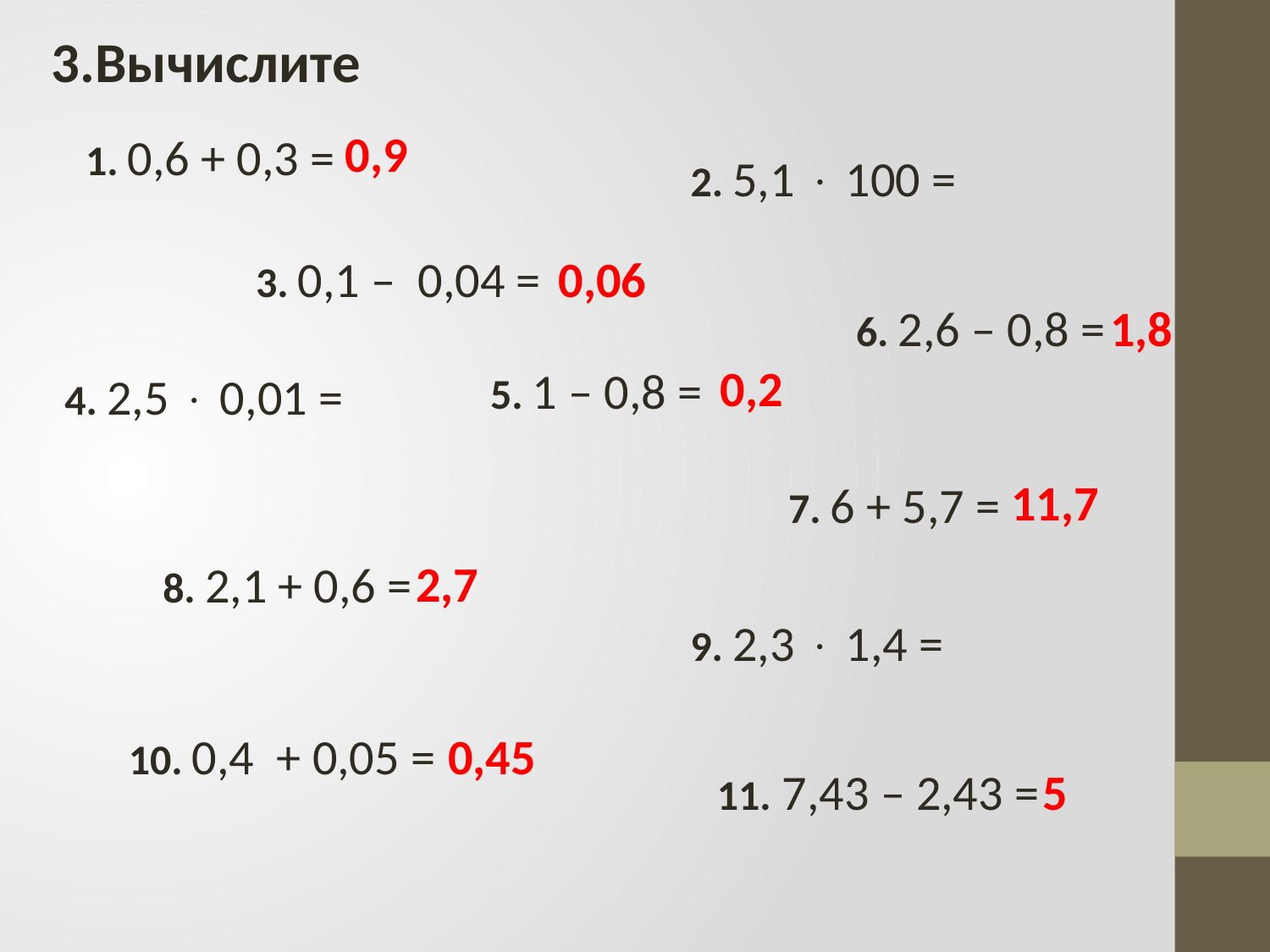

3.Вычислите
0,9
1. 0,6 + 0,3 =
2. 5,1 ⋅ 100 =
3. 0,1 –  0,04 =
0,06
6. 2,6 – 0,8 =
1,8
0,2
5. 1 – 0,8 =
4. 2,5 ⋅ 0,01 =
11,7
7. 6 + 5,7 =
2,7
8. 2,1 + 0,6 =
9. 2,3 ⋅ 1,4 =
10. 0,4  + 0,05 =
0,45
11. 7,43 – 2,43 =
5